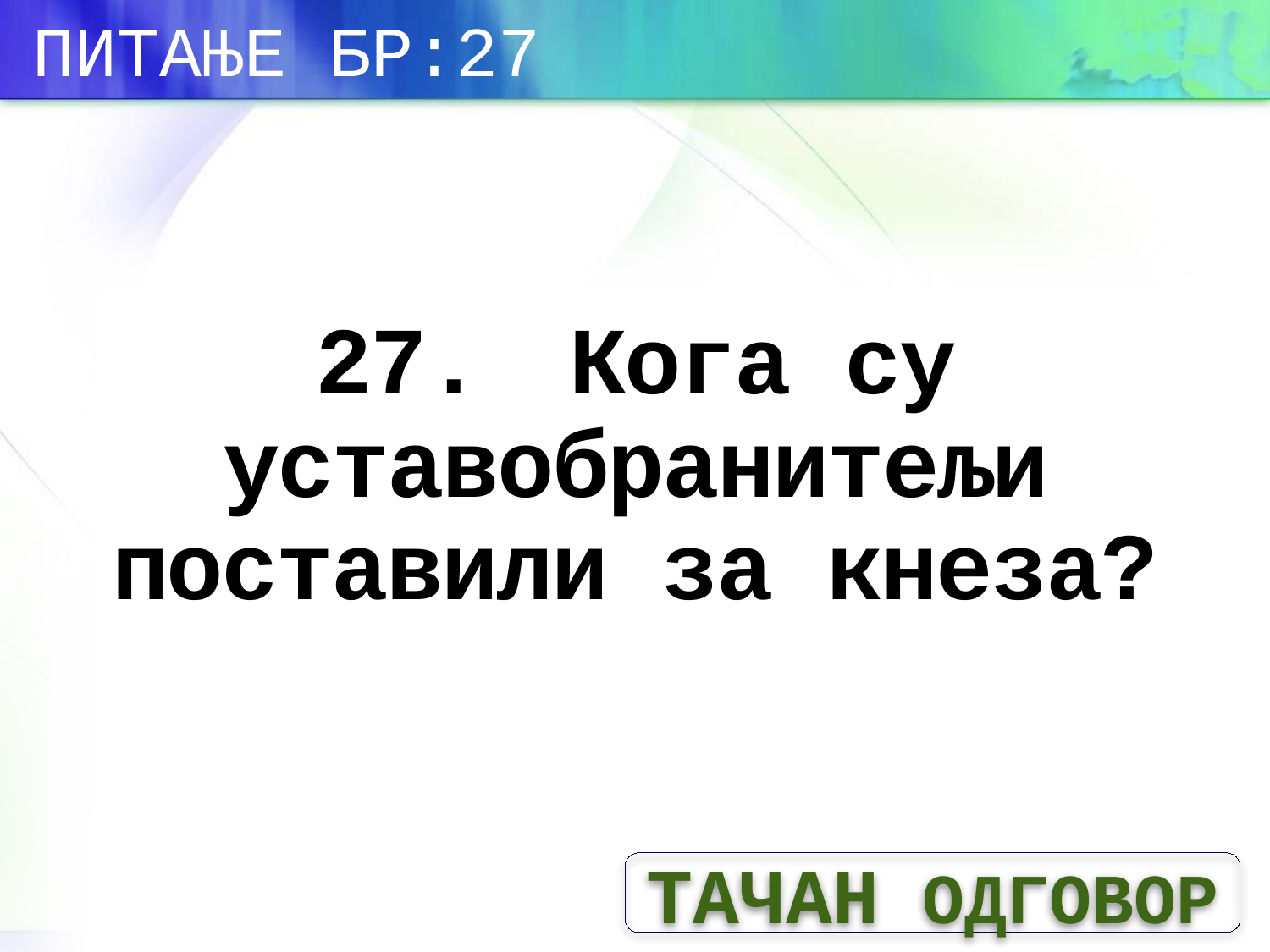

ПИТАЊЕ БР:27
# 27.	Кога су уставобранитељи поставили за кнеза?
ТАЧАН ОДГОВОР